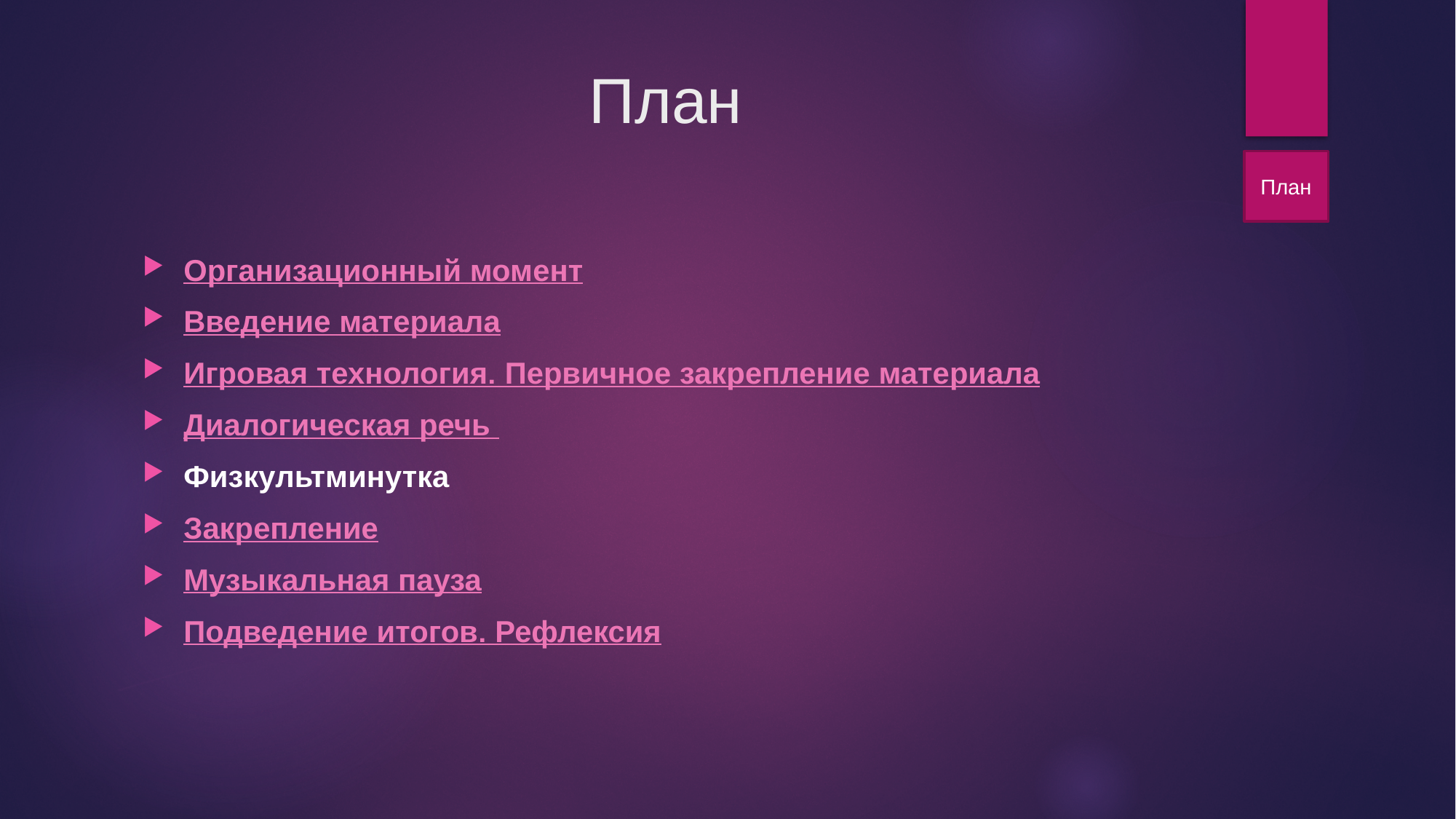

# План
План
Организационный момент
Введение материала
Игровая технология. Первичное закрепление материала
Диалогическая речь
Физкультминутка
Закрепление
Музыкальная пауза
Подведение итогов. Рефлексия